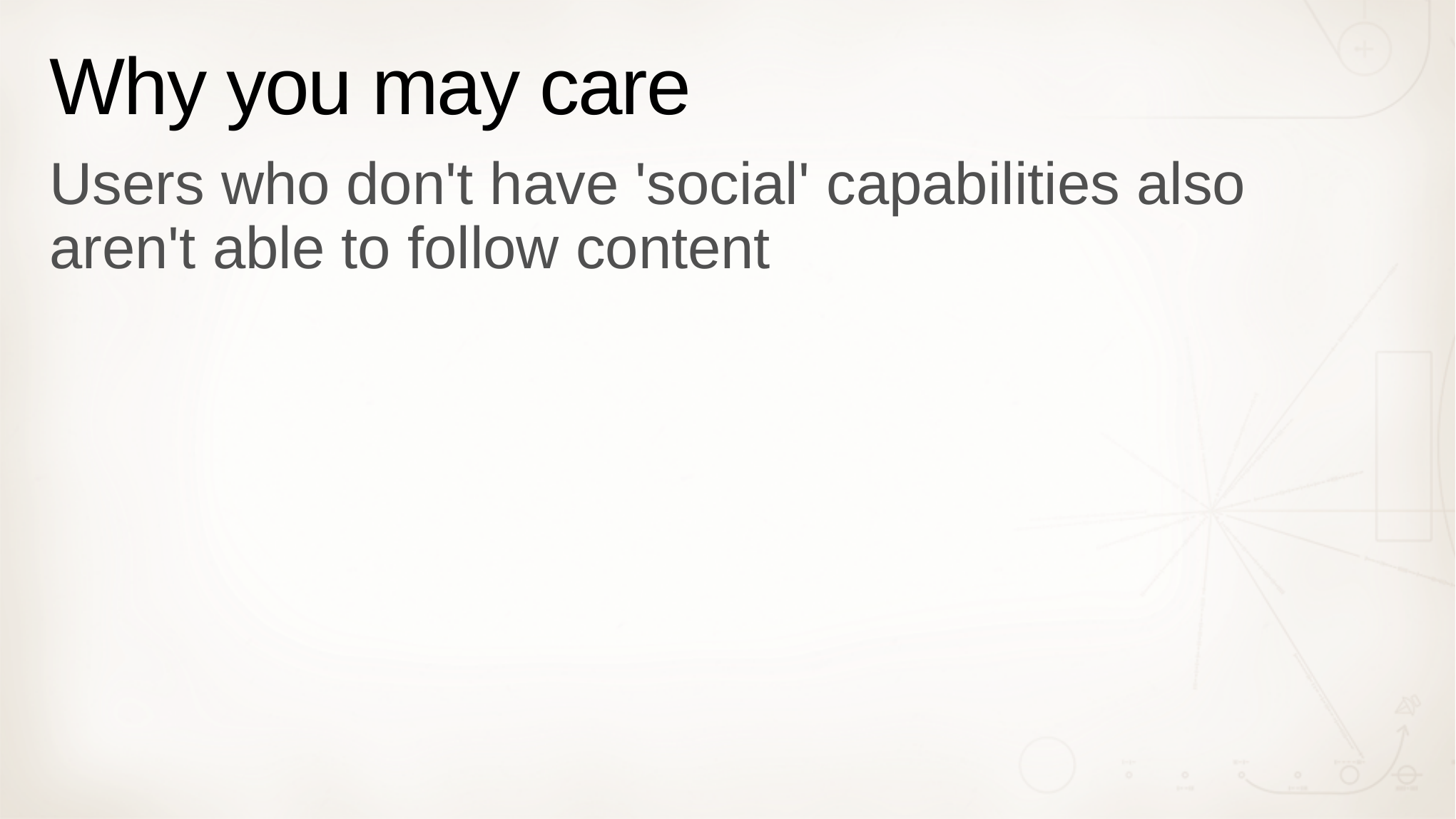

# Why you may care
Users who don't have 'social' capabilities also aren't able to follow content